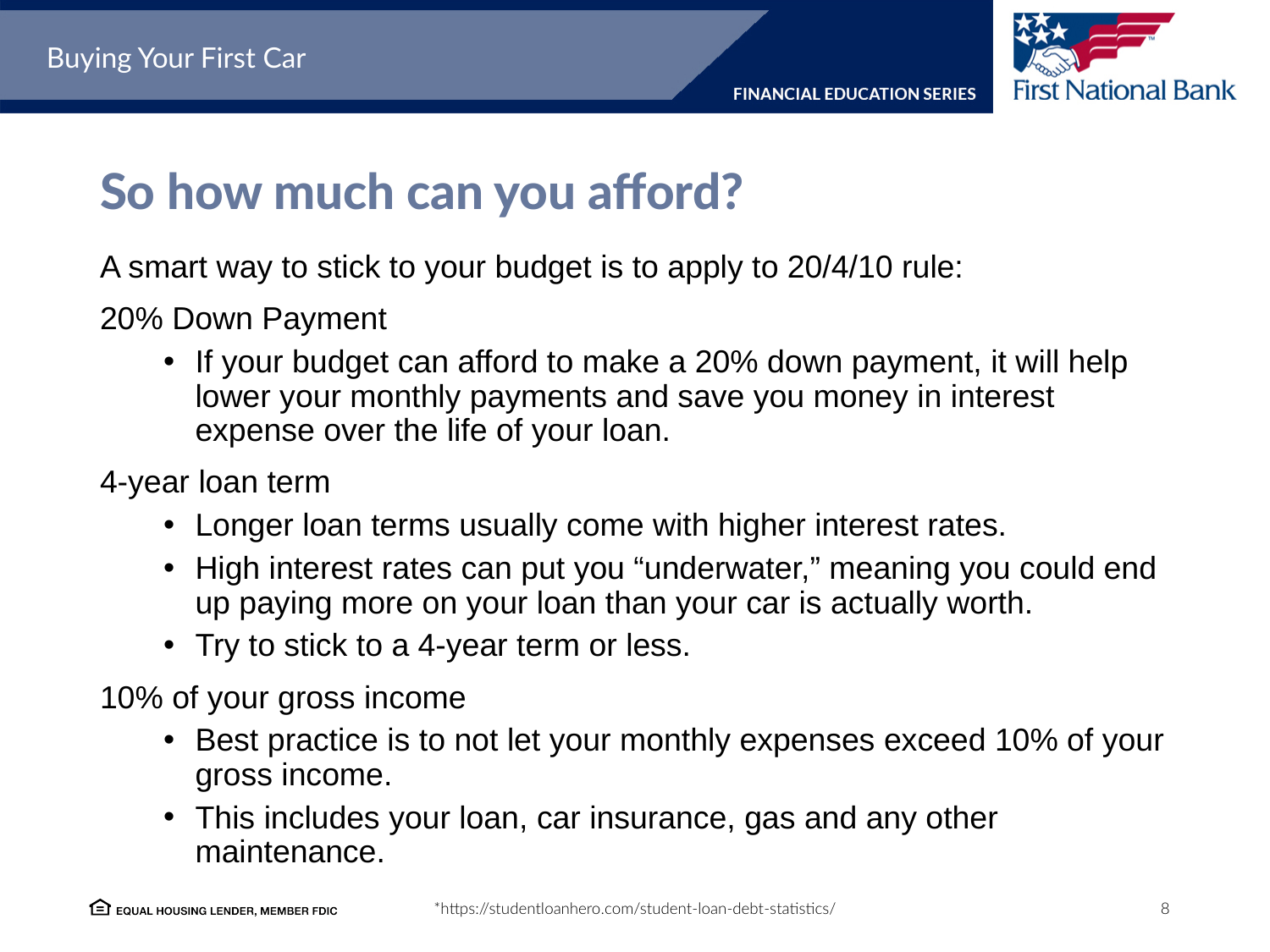

Buying Your First Car
# So how much can you afford?
A smart way to stick to your budget is to apply to 20/4/10 rule:
20% Down Payment
If your budget can afford to make a 20% down payment, it will help lower your monthly payments and save you money in interest expense over the life of your loan.
4-year loan term
Longer loan terms usually come with higher interest rates.
High interest rates can put you “underwater,” meaning you could end up paying more on your loan than your car is actually worth.
Try to stick to a 4-year term or less.
10% of your gross income
Best practice is to not let your monthly expenses exceed 10% of your gross income.
This includes your loan, car insurance, gas and any other maintenance.

*https://studentloanhero.com/student-loan-debt-statistics/
8